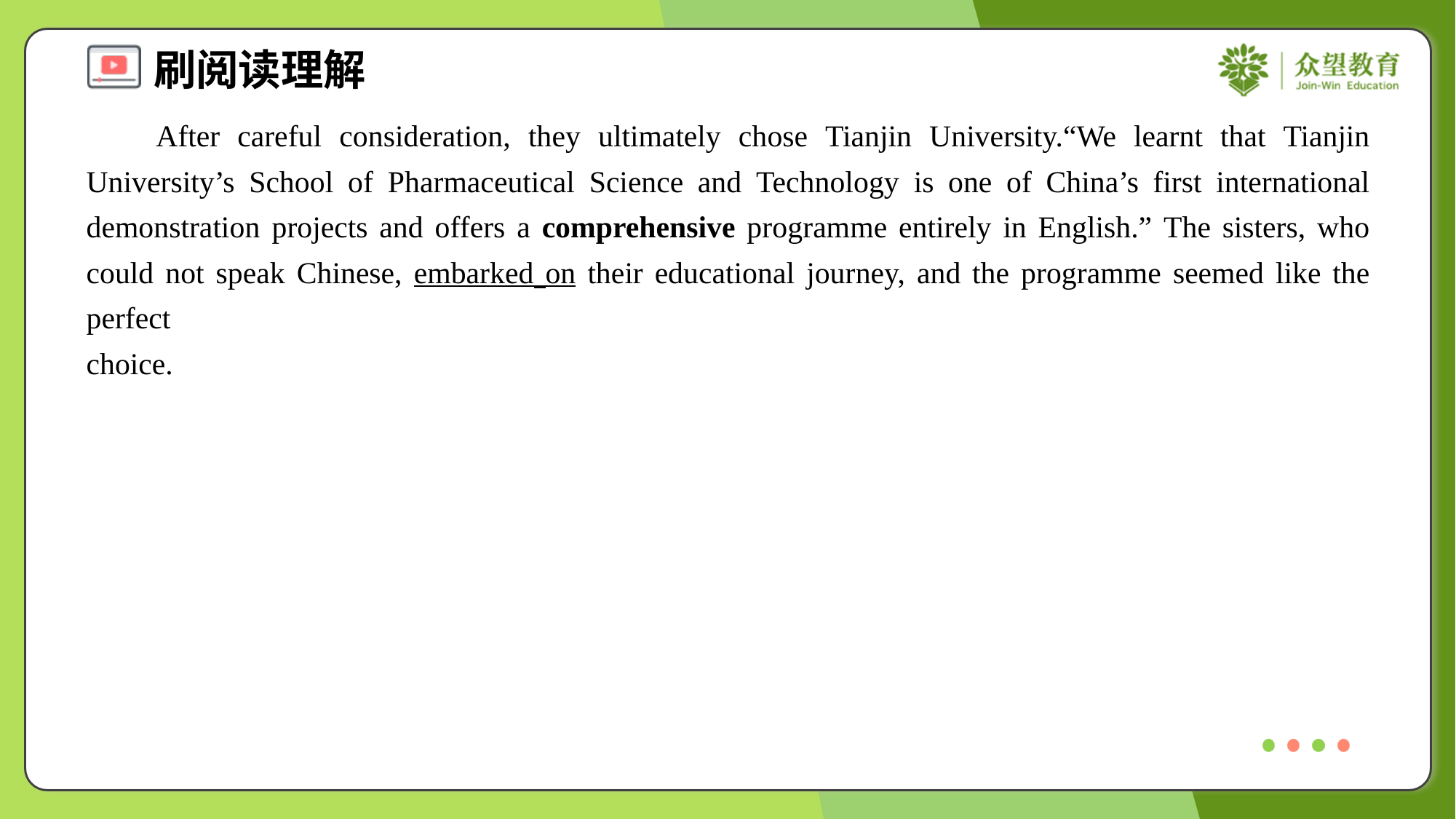

After careful consideration, they ultimately chose Tianjin University.“We learnt that Tianjin University’s School of Pharmaceutical Science and Technology is one of China’s first international demonstration projects and offers a comprehensive programme entirely in English.” The sisters, who could not speak Chinese, embarked on their educational journey, and the programme seemed like the perfect choice.#1.4